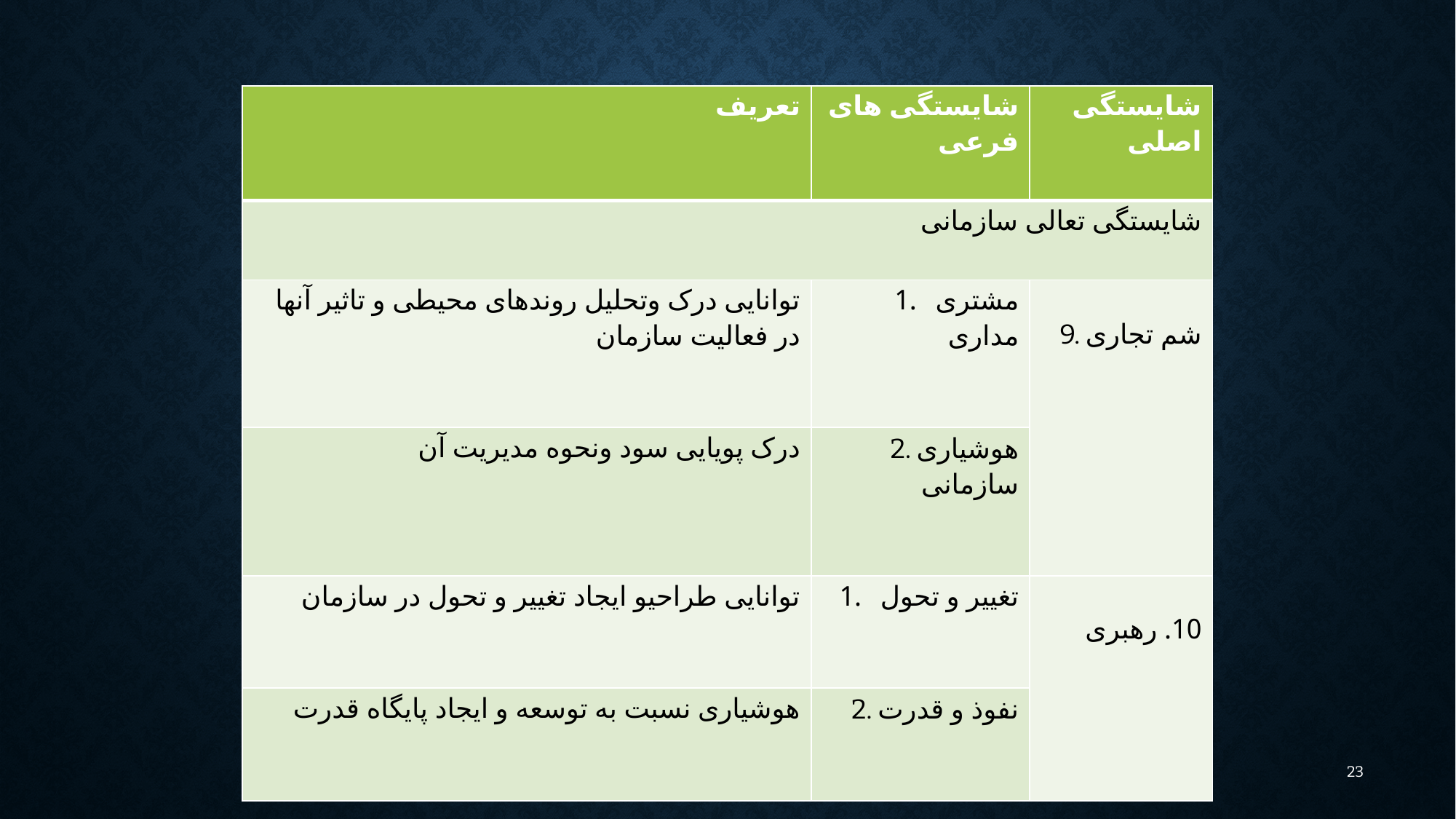

| تعریف | شایستگی های فرعی | شایستگی اصلی |
| --- | --- | --- |
| شایستگی تعالی سازمانی |  |  |
| توانایی درک وتحلیل روندهای محیطی و تاثیر آنها در فعالیت سازمان | مشتری مداری | 9. شم تجاری |
| درک پویایی سود ونحوه مدیریت آن | 2. هوشیاری سازمانی |  |
| توانایی طراحیو ایجاد تغییر و تحول در سازمان | تغییر و تحول | 10. رهبری |
| هوشیاری نسبت به توسعه و ایجاد پایگاه قدرت | 2. نفوذ و قدرت |  |

23